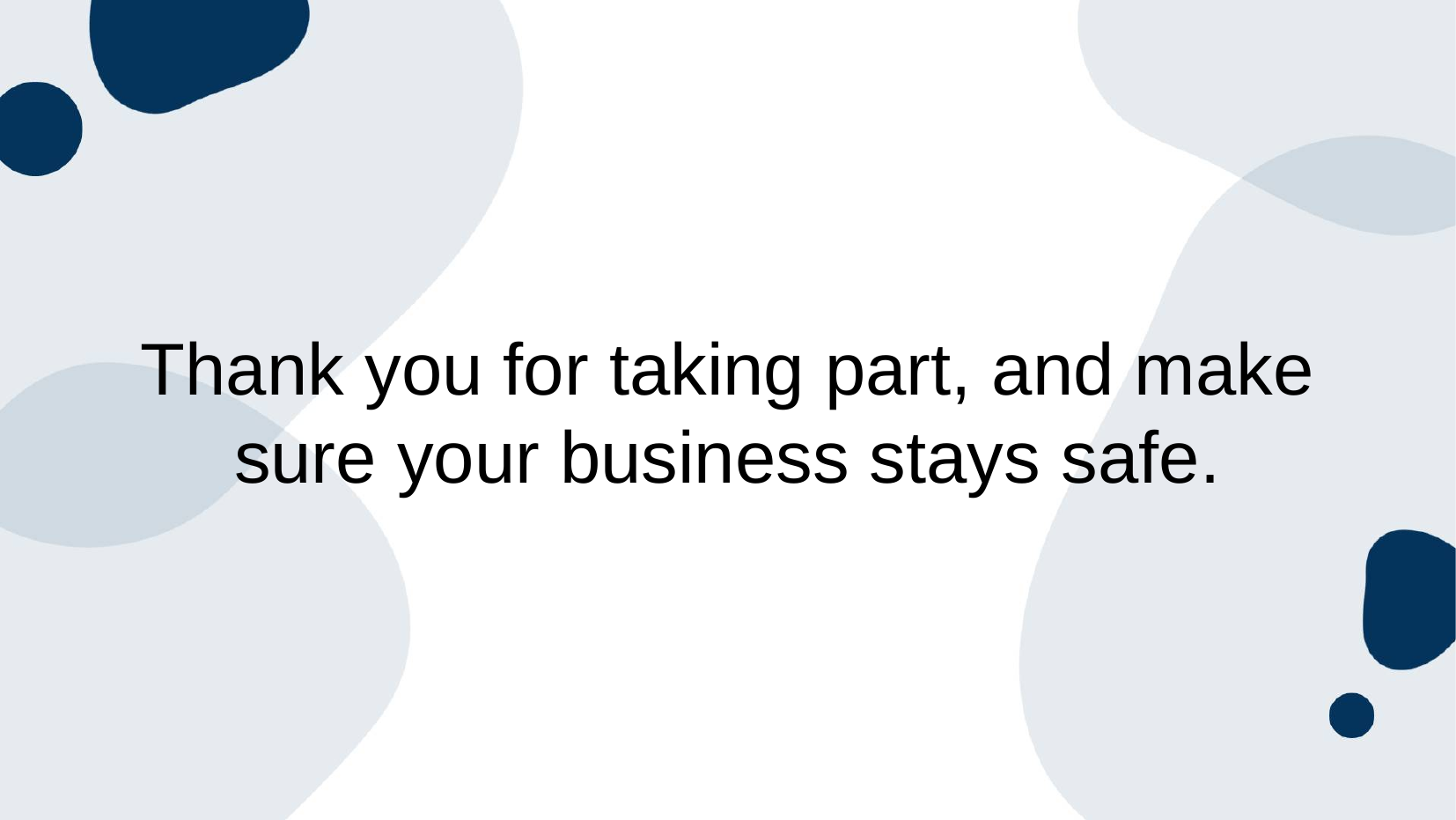

# Thank you for taking part, and make sure your business stays safe.